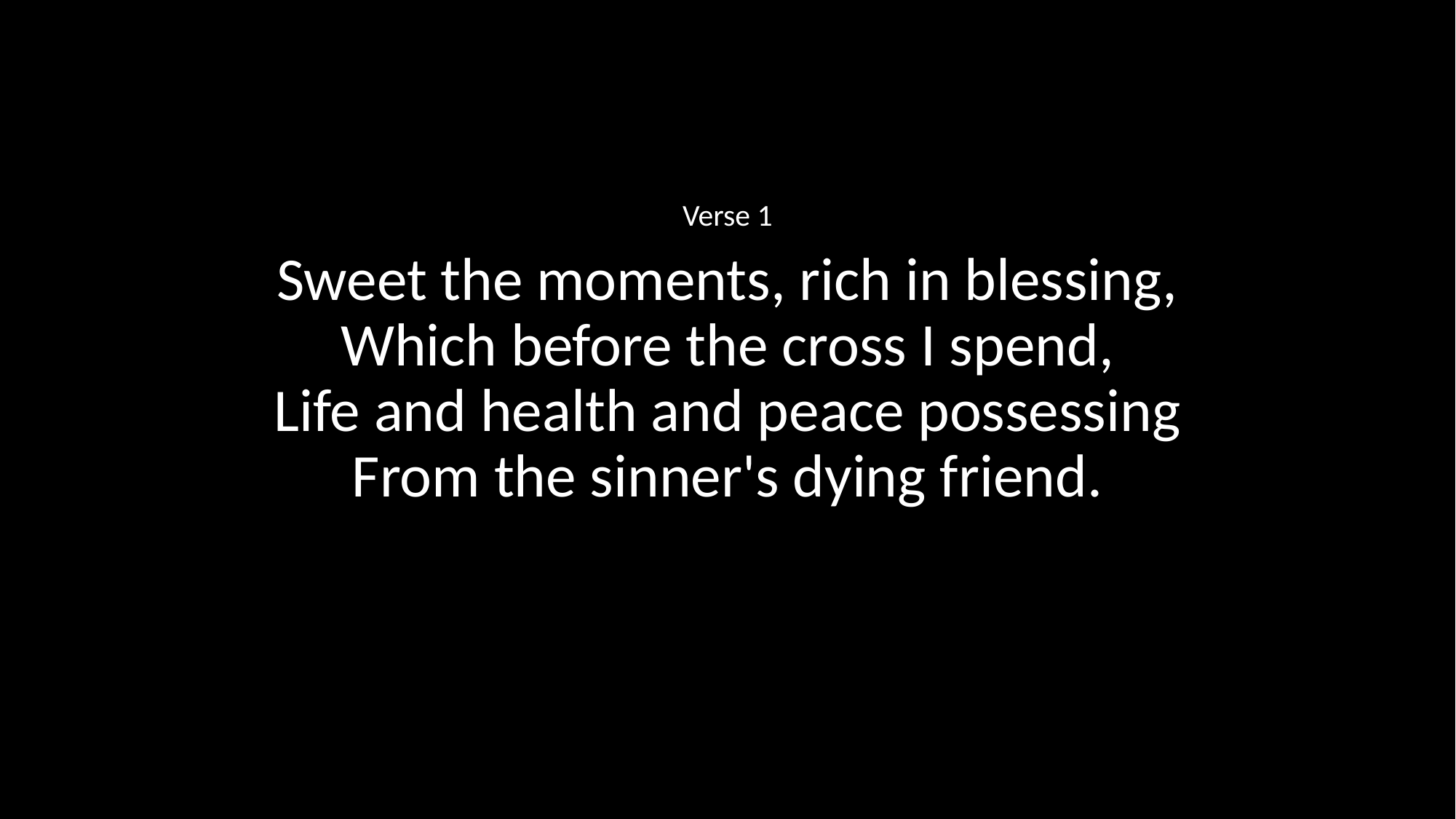

Verse 1
Sweet the moments, rich in blessing,
Which before the cross I spend,
Life and health and peace possessing
From the sinner's dying friend.